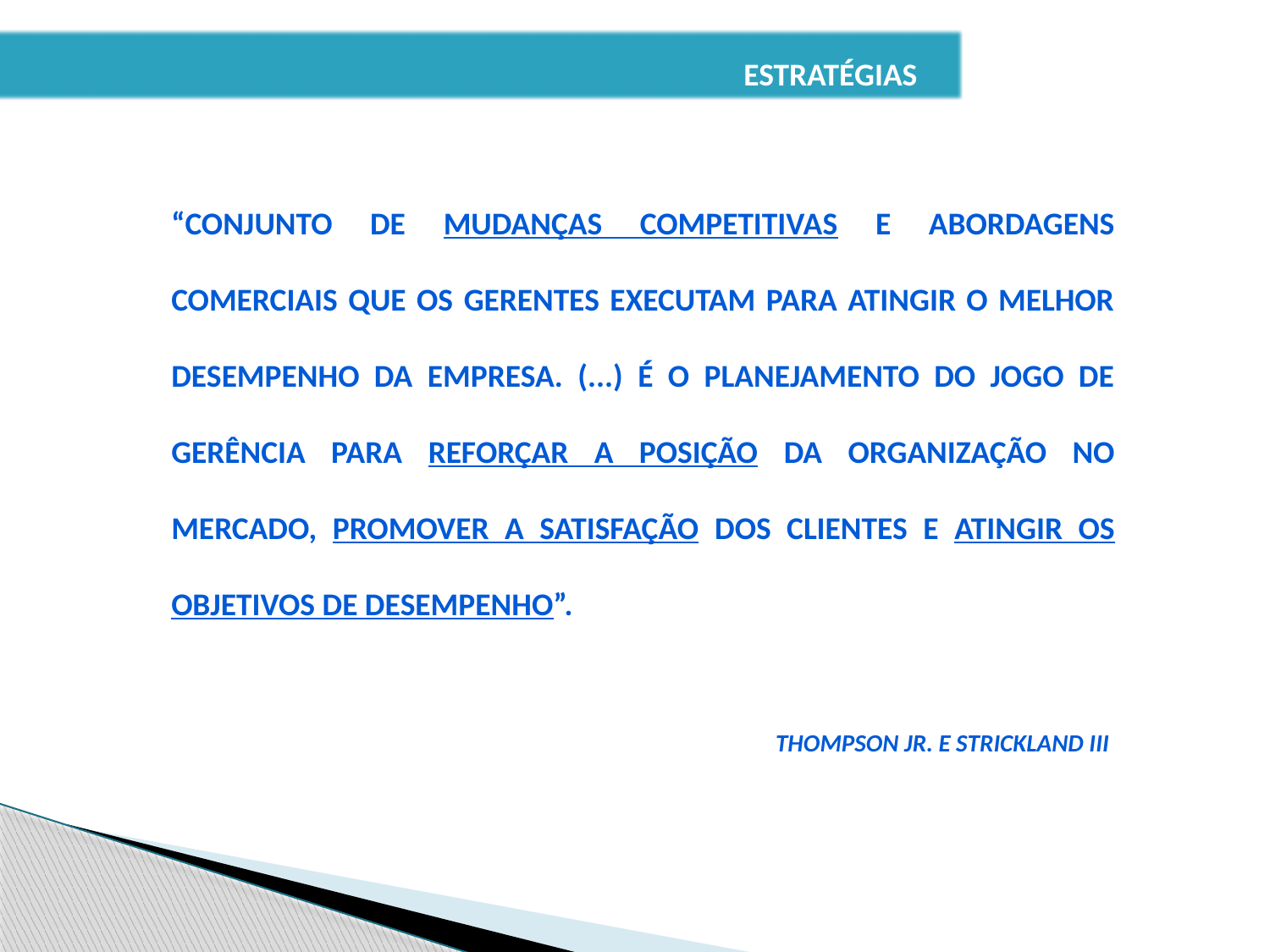

ESTRATÉGIAS
“conjunto de mudanças competitivas e abordagens comerciais que os gerentes executam para atingir o melhor desempenho da empresa. (...) é o planejamento do jogo de gerência para reforçar a posição da organização no mercado, promover a satisfação dos clientes e atingir os objetivos de desempenho”.

THOMPSON JR. e STRICKLAND III